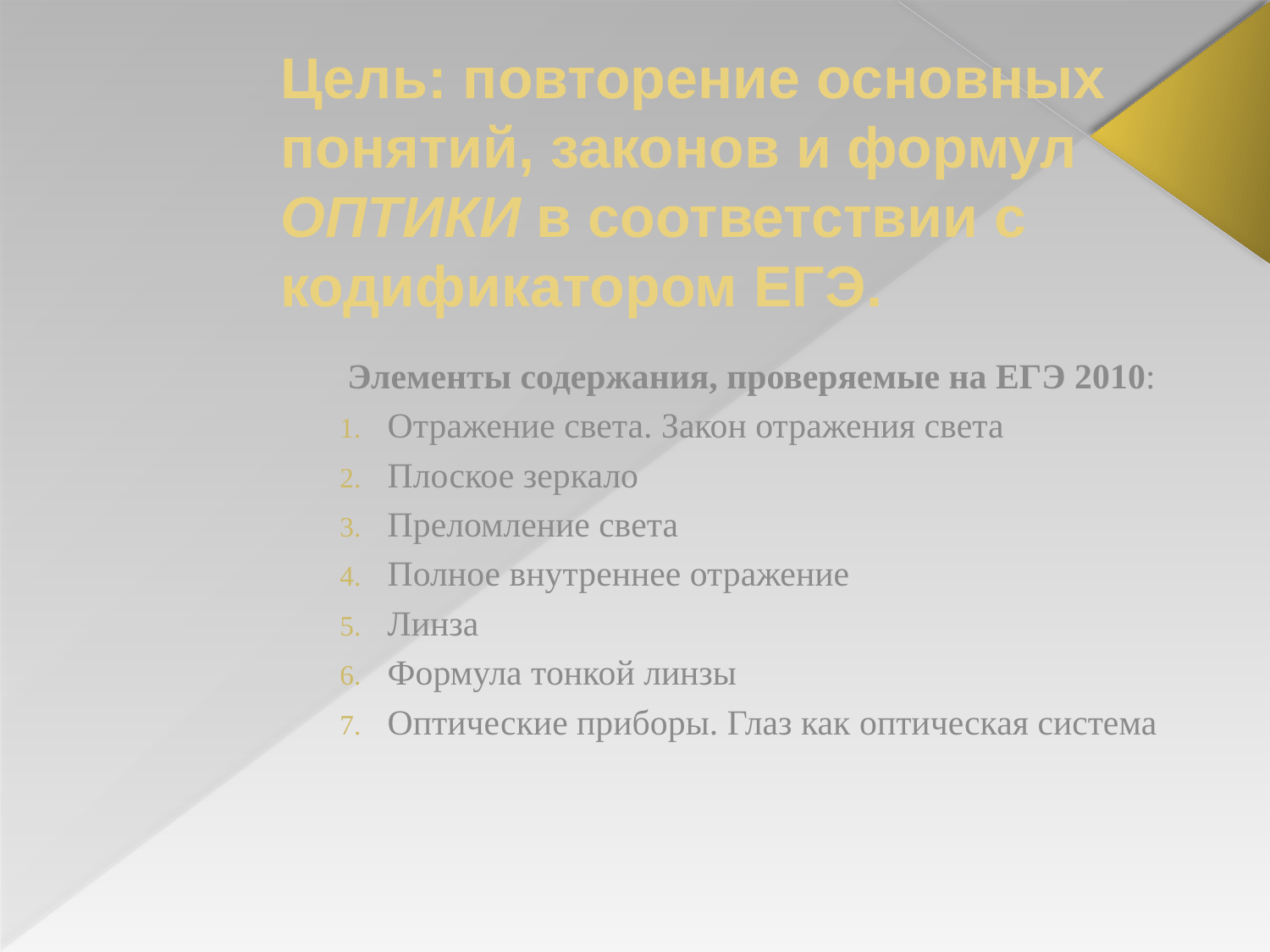

# Цель: повторение основных понятий, законов и формул ОПТИКИ в соответствии с кодификатором ЕГЭ.
Элементы содержания, проверяемые на ЕГЭ 2010:
Отражение света. Закон отражения света
Плоское зеркало
Преломление света
Полное внутреннее отражение
Линза
Формула тонкой линзы
Оптические приборы. Глаз как оптическая система